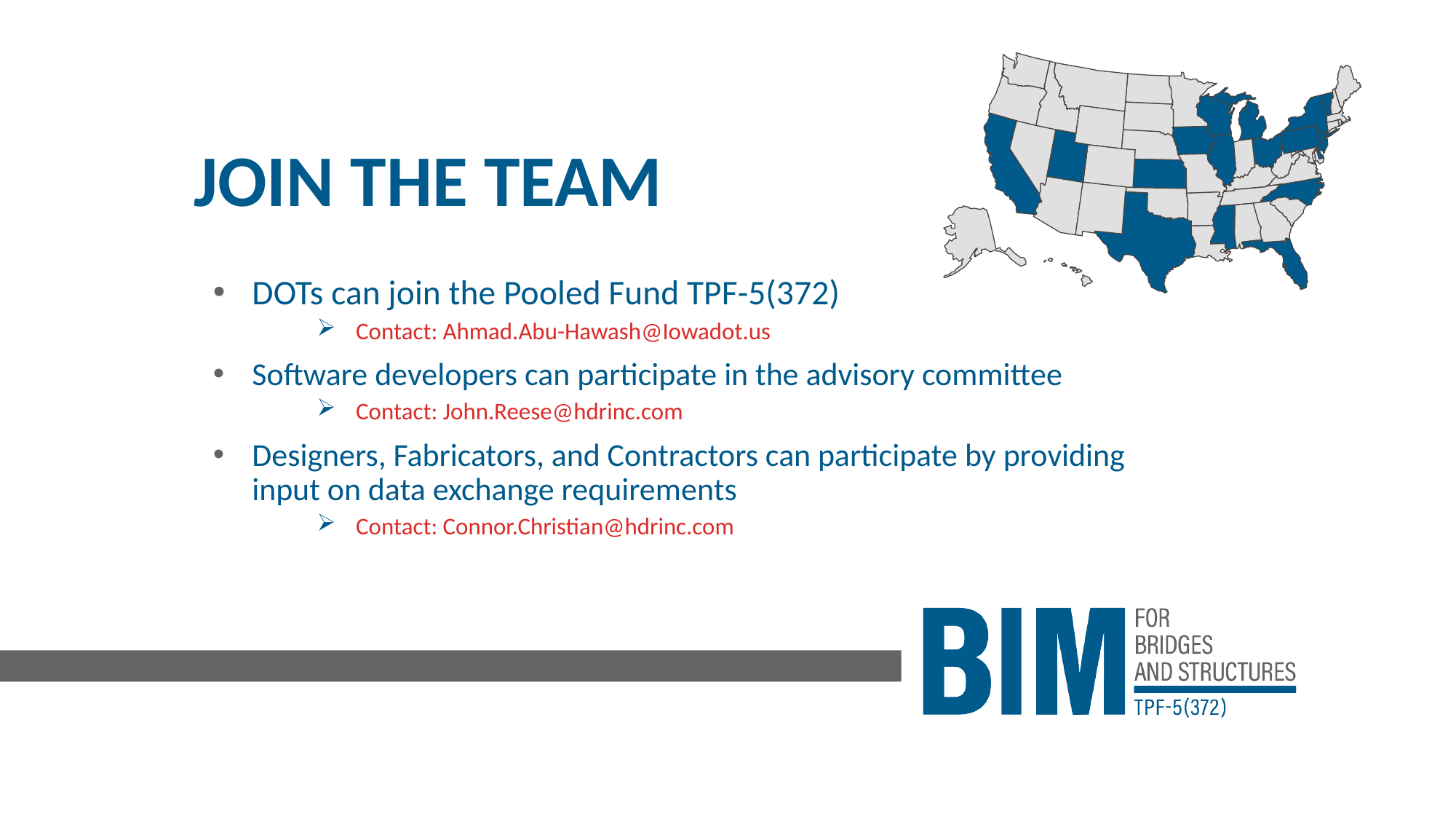

# JOIN THE TEAM
DOTs can join the Pooled Fund TPF-5(372)
Contact: Ahmad.Abu-Hawash@Iowadot.us
Software developers can participate in the advisory committee
Contact: John.Reese@hdrinc.com
Designers, Fabricators, and Contractors can participate by providing input on data exchange requirements
Contact: Connor.Christian@hdrinc.com